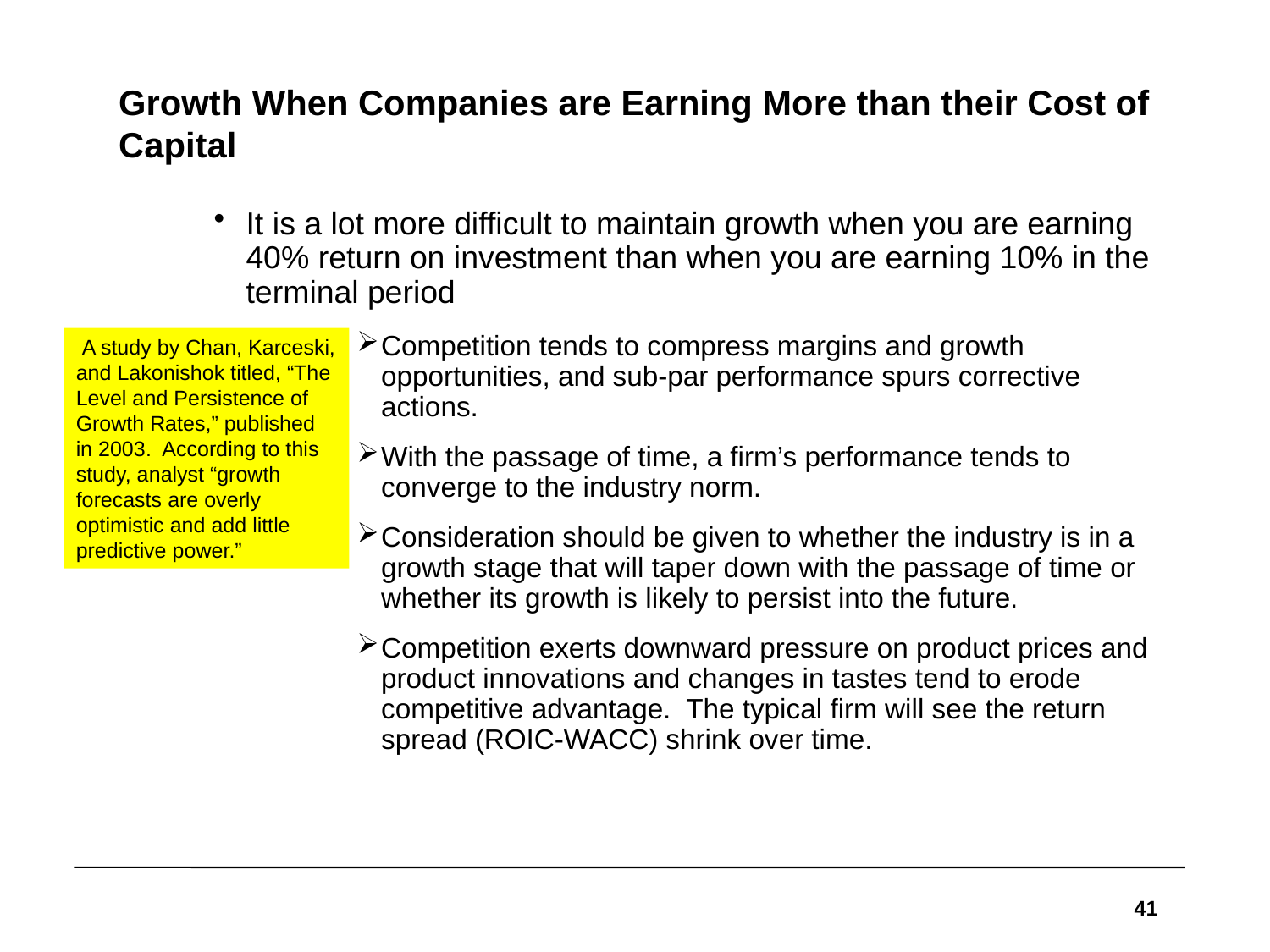

# Growth When Companies are Earning More than their Cost of Capital
It is a lot more difficult to maintain growth when you are earning 40% return on investment than when you are earning 10% in the terminal period
Competition tends to compress margins and growth opportunities, and sub-par performance spurs corrective actions.
With the passage of time, a firm’s performance tends to converge to the industry norm.
Consideration should be given to whether the industry is in a growth stage that will taper down with the passage of time or whether its growth is likely to persist into the future.
Competition exerts downward pressure on product prices and product innovations and changes in tastes tend to erode competitive advantage.  The typical firm will see the return spread (ROIC-WACC) shrink over time.
 A study by Chan, Karceski, and Lakonishok titled, “The Level and Persistence of Growth Rates,” published in 2003.  According to this study, analyst “growth forecasts are overly optimistic and add little predictive power.”